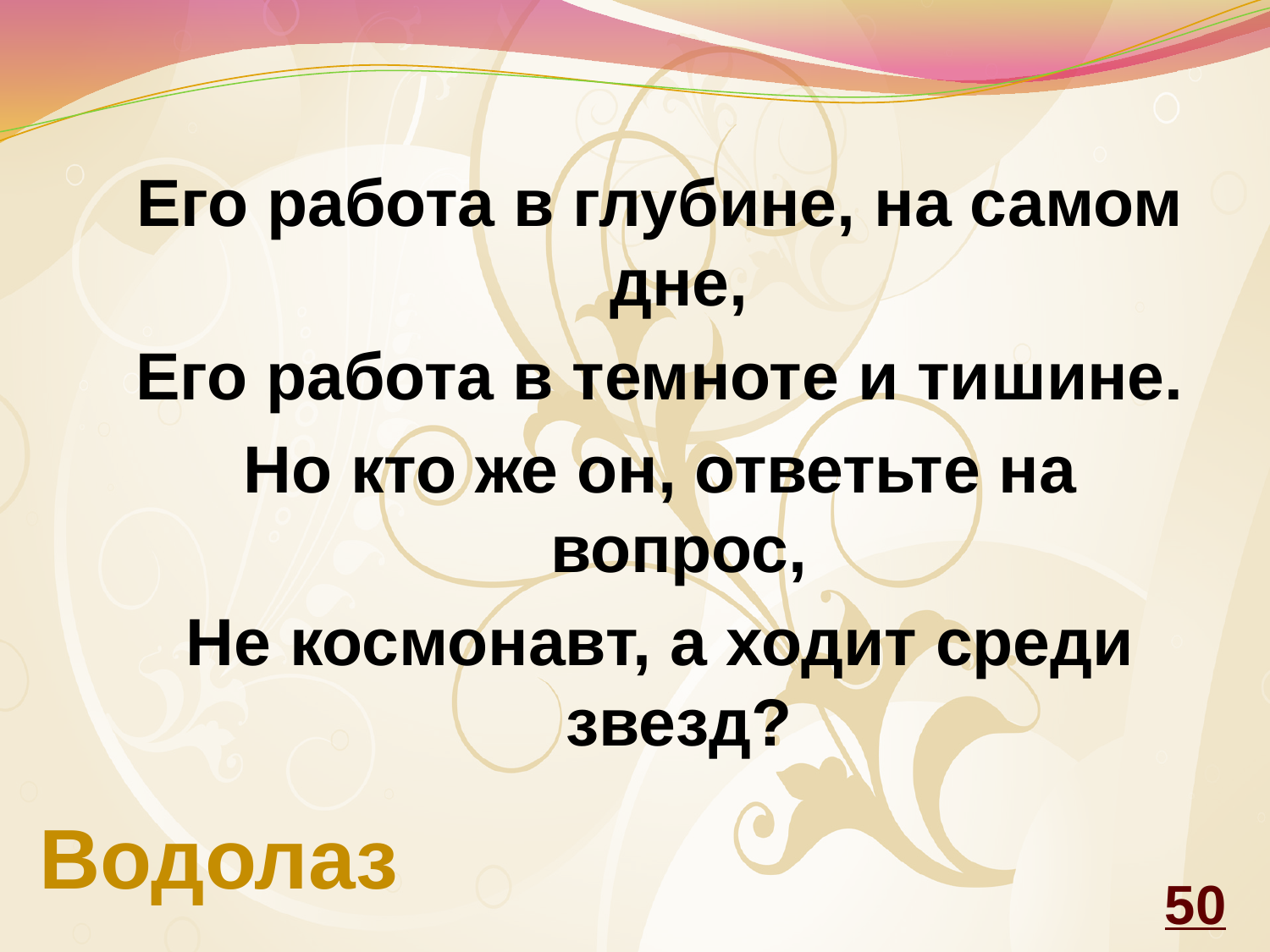

Его работа в глубине, на самом дне,
Его работа в темноте и тишине.
Но кто же он, ответьте на вопрос,
Не космонавт, а ходит среди звезд?
# Водолаз
50